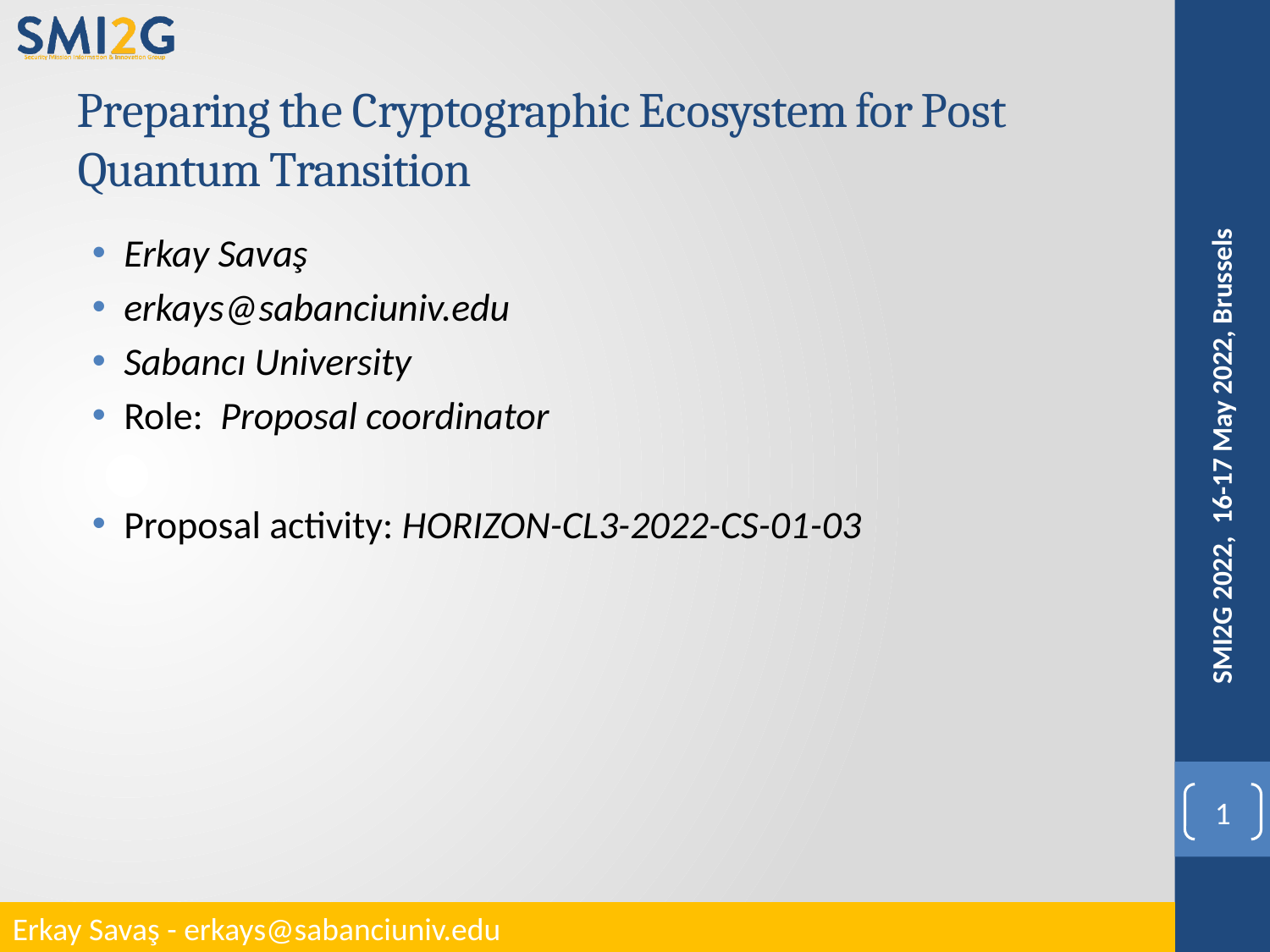

# Preparing the Cryptographic Ecosystem for Post Quantum Transition
Erkay Savaş
erkays@sabanciuniv.edu
Sabancı University
Role:  Proposal coordinator

Proposal activity: HORIZON-CL3-2022-CS-01-03

SMI2G 2022,  16-17 May 2022, Brussels
1
Erkay Savaş - erkays@sabanciuniv.edu